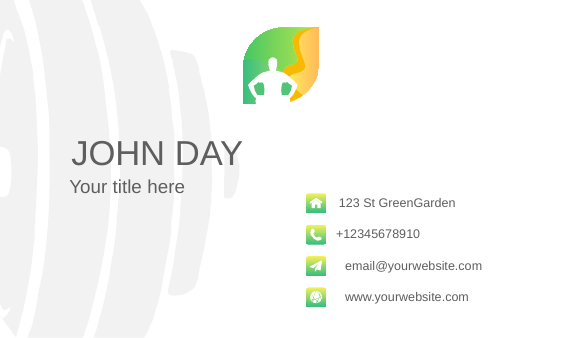

JOHN DAY
Your title here
123 St GreenGarden

+12345678910
email@yourwebsite.com

www.yourwebsite.com